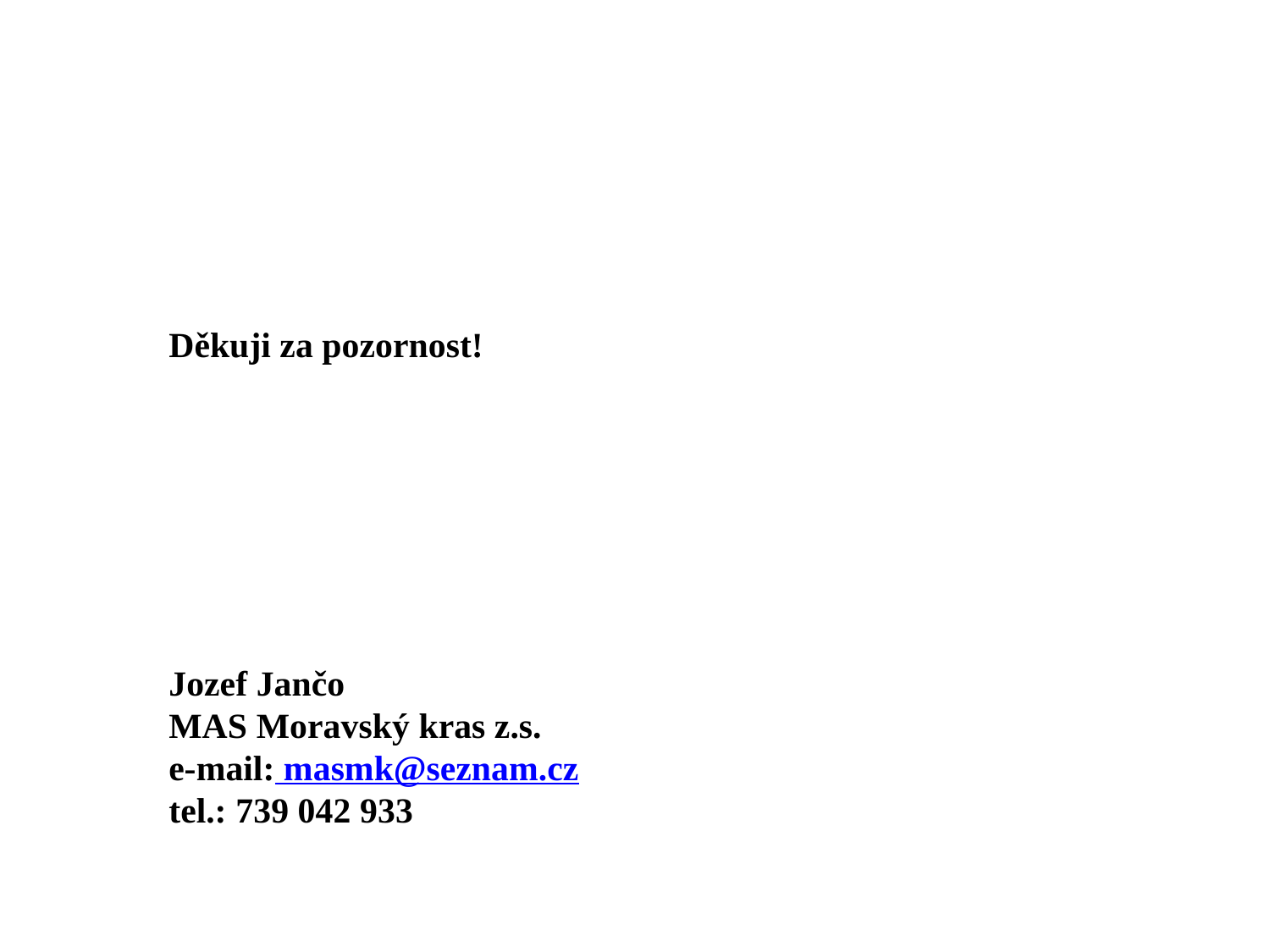

Děkuji za pozornost!

Jozef Jančo
MAS Moravský kras z.s.
e-mail: masmk@seznam.cz
tel.: 739 042 933